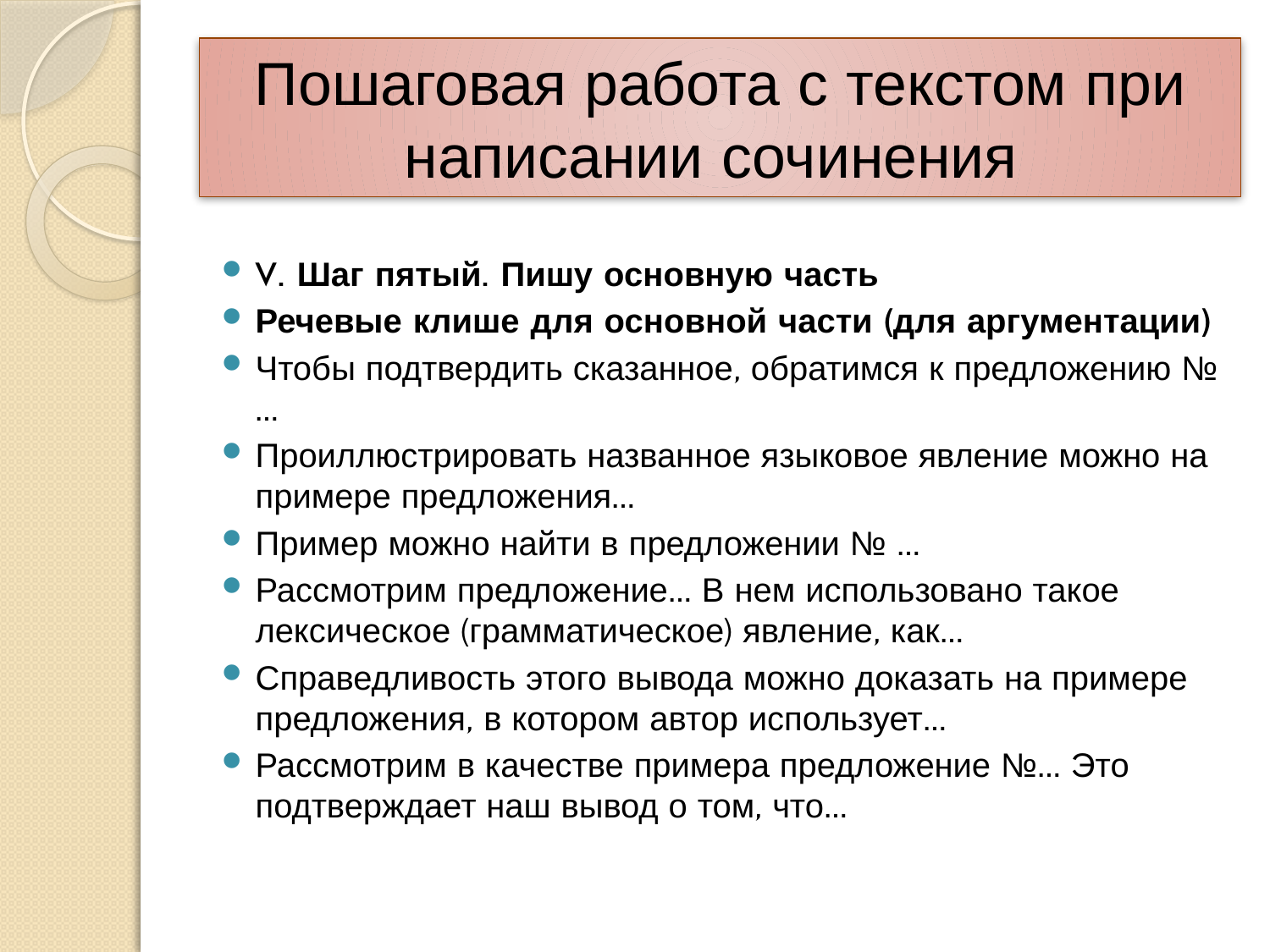

# Пошаговая работа с текстом при написании сочинения
V. Шаг пятый. Пишу основную часть
Речевые клише для основной части (для аргументации)
Чтобы подтвердить сказанное, обратимся к предложению № …
Проиллюстрировать названное языковое явление можно на примере предложения…
Пример можно найти в предложении № …
Рассмотрим предложение… В нем использовано такое лексическое (грамматическое) явление, как…
Справедливость этого вывода можно доказать на примере предложения, в котором автор использует…
Рассмотрим в качестве примера предложение №… Это подтверждает наш вывод о том, что…